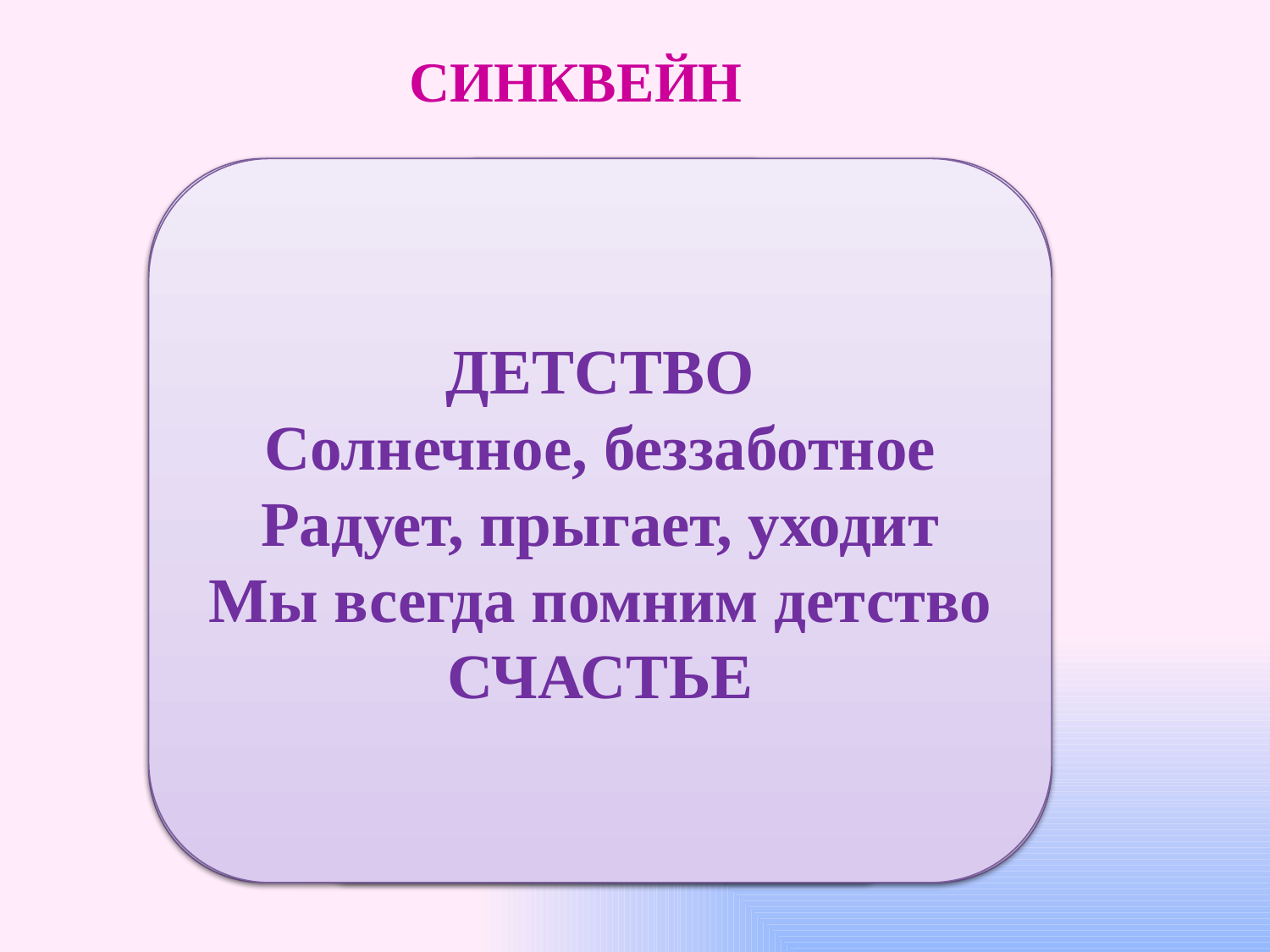

СИНКВЕЙН
Это определение пришло к нам от французского слова
ПЯТЬ.
Это стихотворение, состоящее из пяти строк.
ДЕТСТВО
Солнечное, беззаботное
Радует, прыгает, уходит
Мы всегда помним детство
СЧАСТЬЕ
Тема-предмет
(1 существительное)

Признак
(прилагательное)

Признак
(прилагательное)
Действие
(Глагол)
Действие
(Глагол)
Действие
(Глагол)
Фраза -
отношение
к
теме
Предложение, состоящее из 4 слов
Вывод – суть темы
(1 существительное – синоним первому существительному)